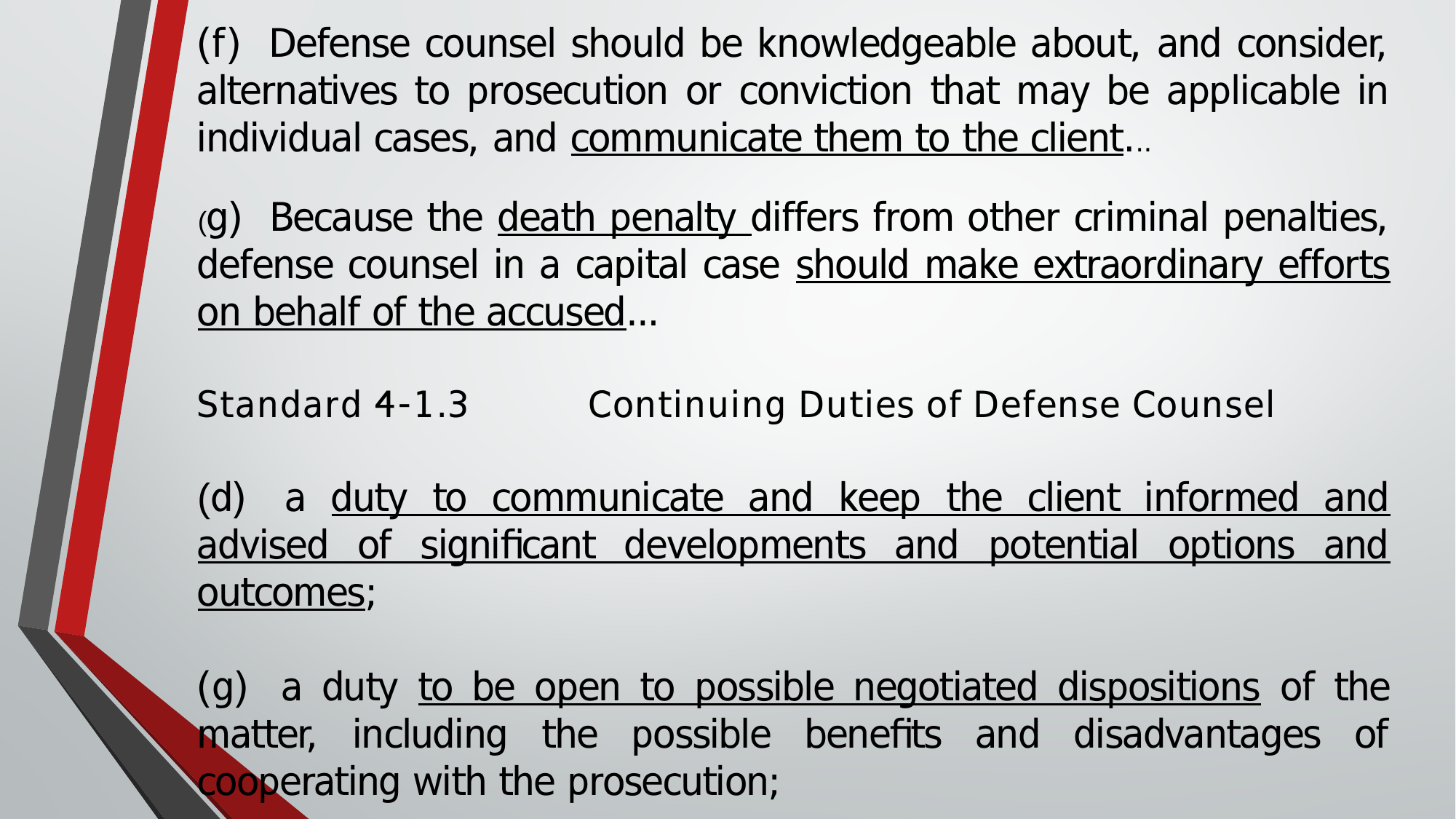

(f)  Defense counsel should be knowledgeable about, and consider, alternatives to prosecution or conviction that may be applicable in individual cases, and communicate them to the client...

(g)  Because the death penalty differs from other criminal penalties, defense counsel in a capital case should make extraordinary efforts on behalf of the accused…

Standard 4-1.3           Continuing Duties of Defense Counsel

(d)  a duty to communicate and keep the client informed and advised of significant developments and potential options and outcomes;

(g)  a duty to be open to possible negotiated dispositions of the matter, including the possible benefits and disadvantages of cooperating with the prosecution;